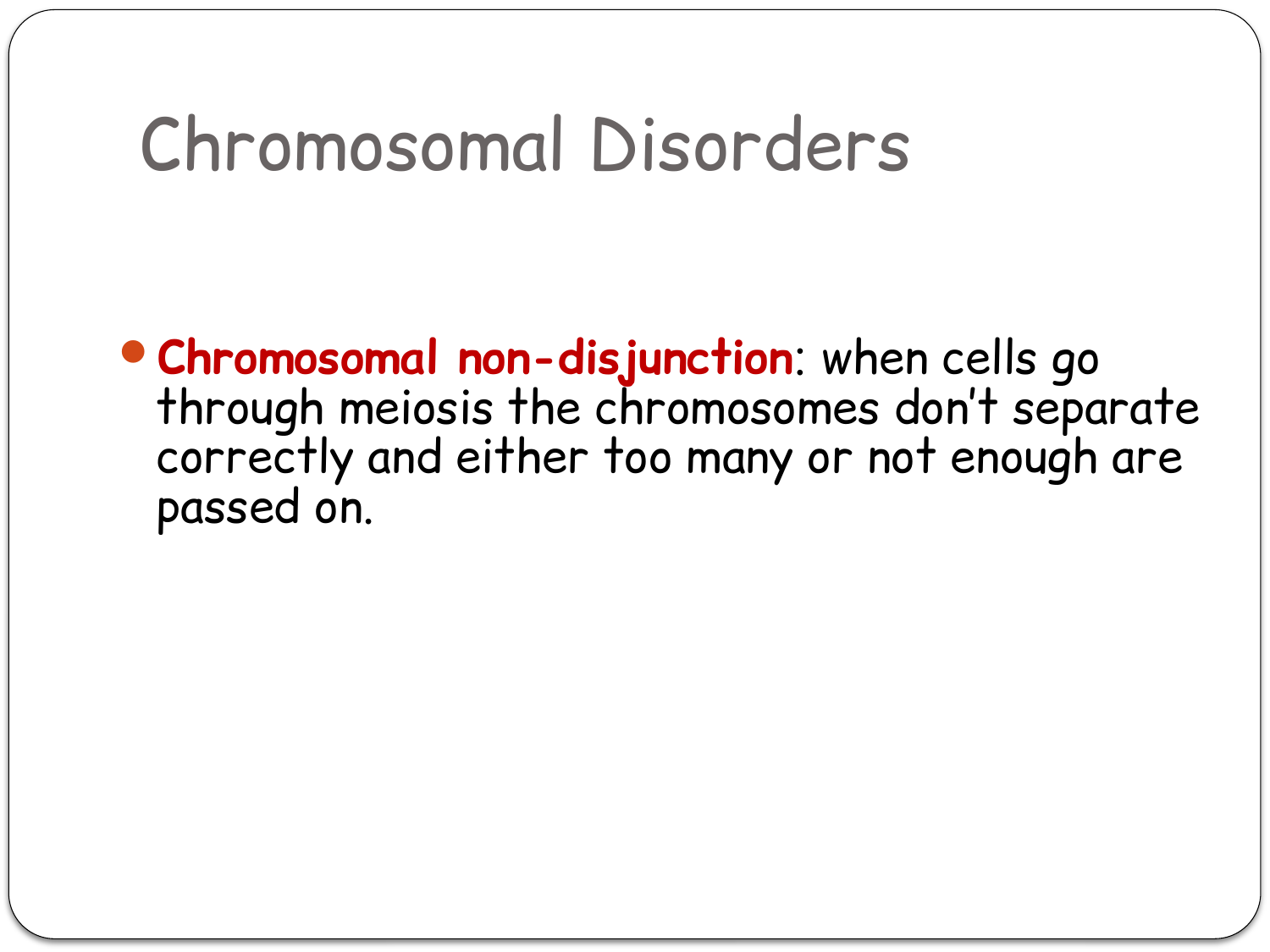

# Chromosomal Disorders
Chromosomal non-disjunction: when cells go through meiosis the chromosomes don’t separate correctly and either too many or not enough are passed on.